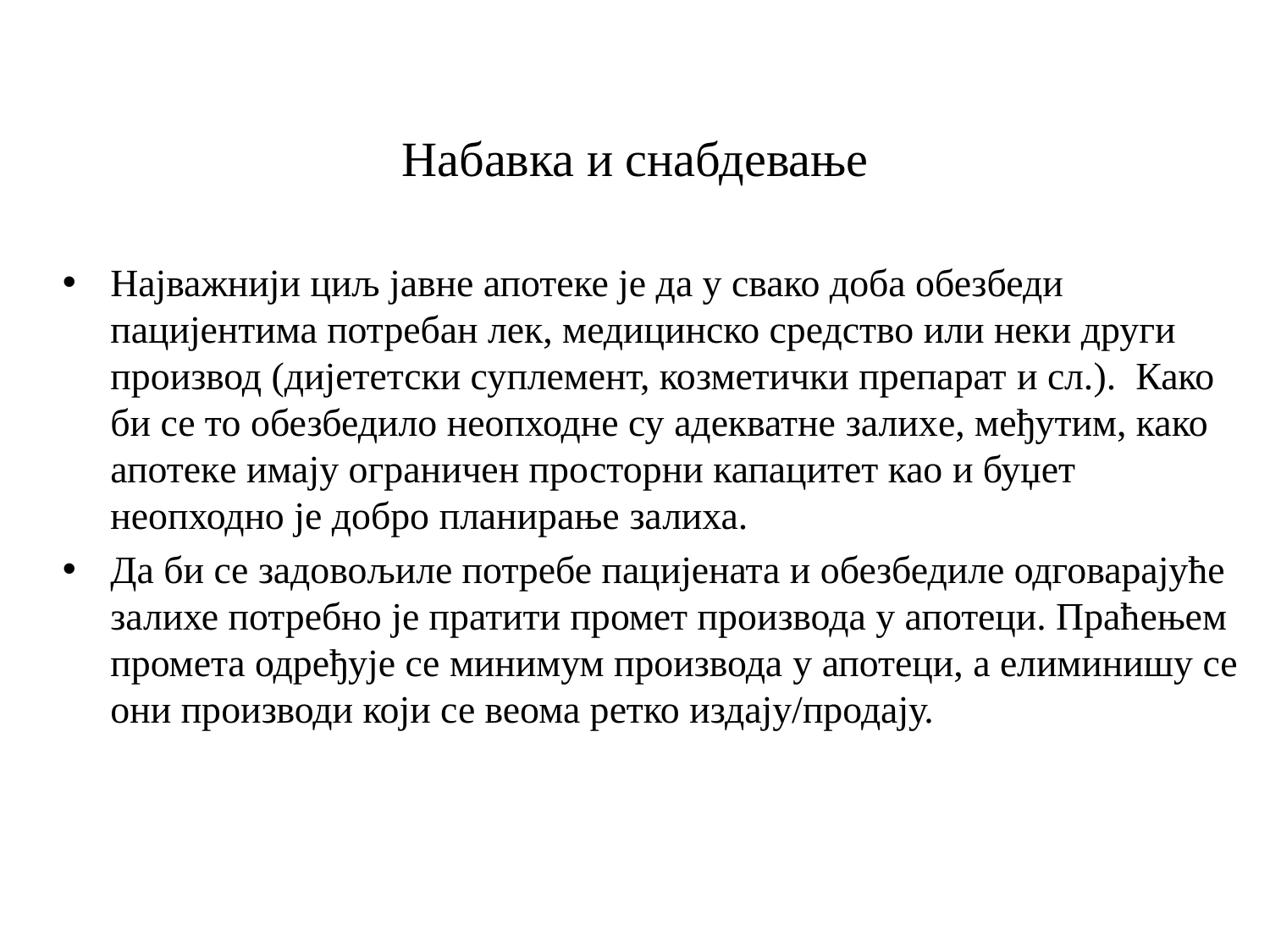

# Набавка и снабдевање
Најважнији циљ јавне апотеке је да у свако доба обезбеди пацијентима потребан лек, медицинско средство или неки други производ (дијететски суплемент, козметички препарат и сл.).  Како би се то обезбедило неопходне су адекватне залихе, међутим, како апотеке имају ограничен просторни капацитет као и буџет неопходно је добро планирање залиха.
Да би се задовољиле потребе пацијената и обезбедиле одговарајуће залихе потребно је пратити промет производа у апотеци. Праћењем промета одређује се минимум производа у апотеци, а елиминишу се они производи који се веома ретко издају/продају.